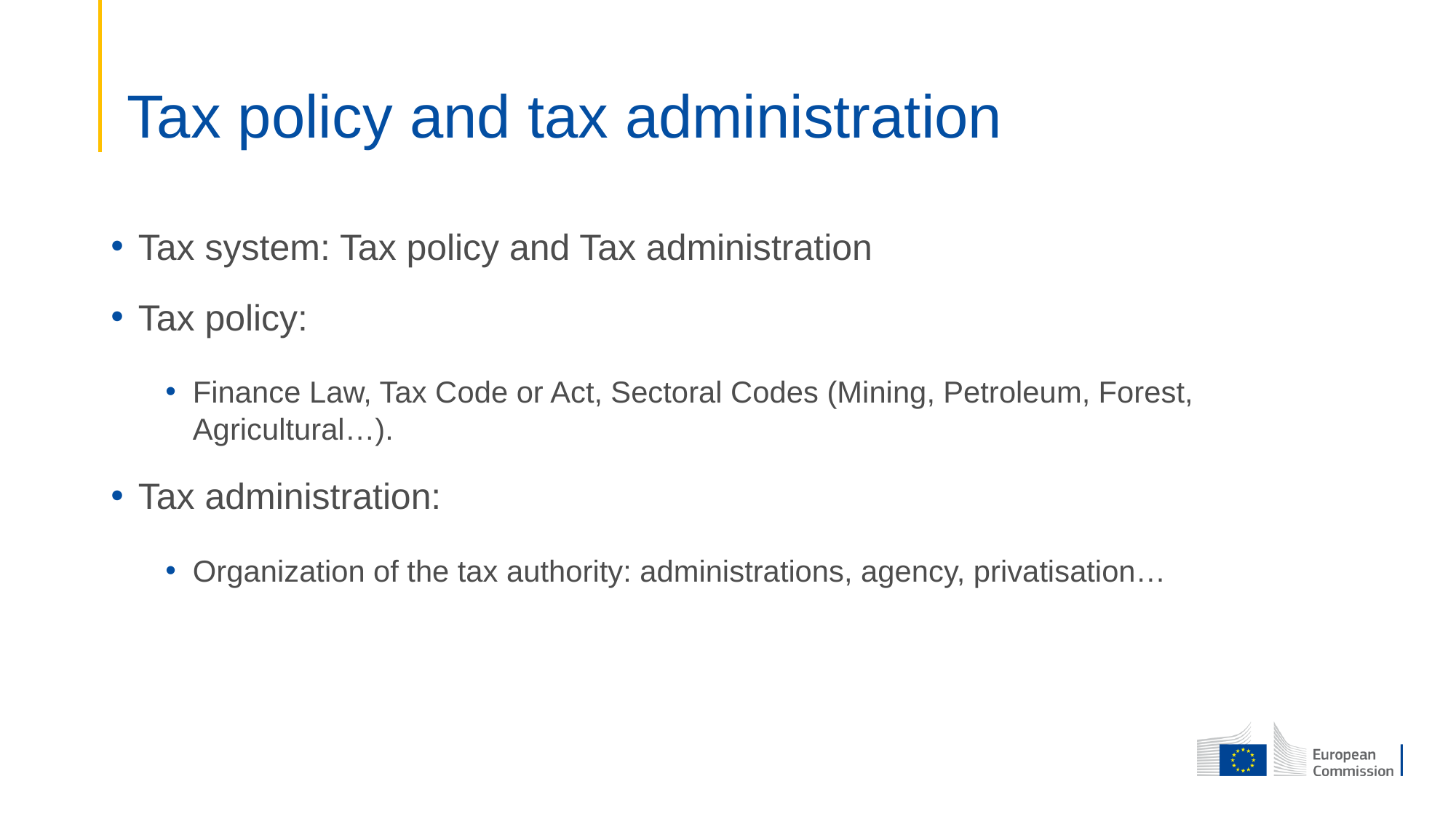

# Tax policy and tax administration
Tax system: Tax policy and Tax administration
Tax policy:
Finance Law, Tax Code or Act, Sectoral Codes (Mining, Petroleum, Forest, Agricultural…).
Tax administration:
Organization of the tax authority: administrations, agency, privatisation…